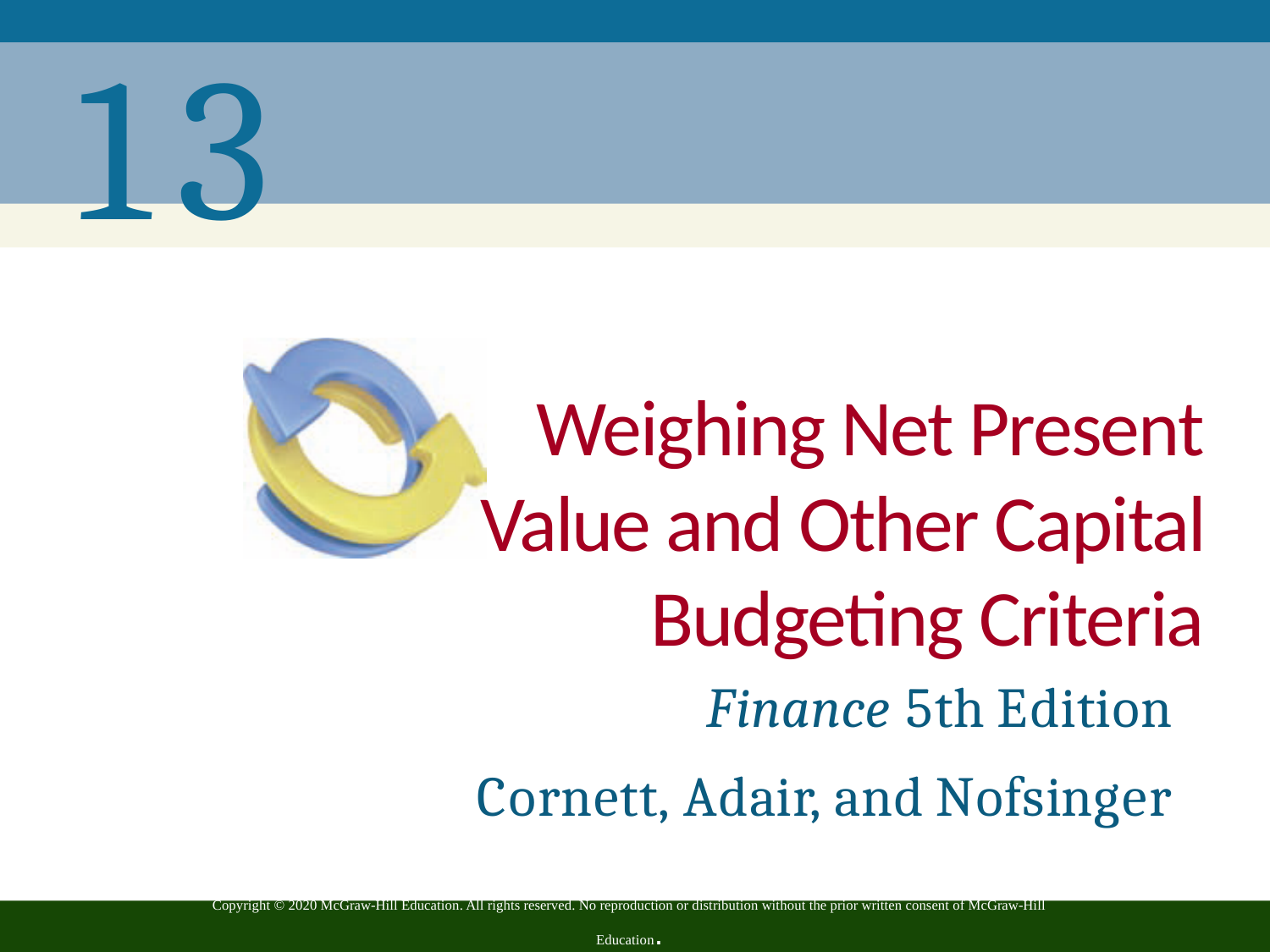

# Weighing Net Present Value and Other Capital Budgeting Criteria